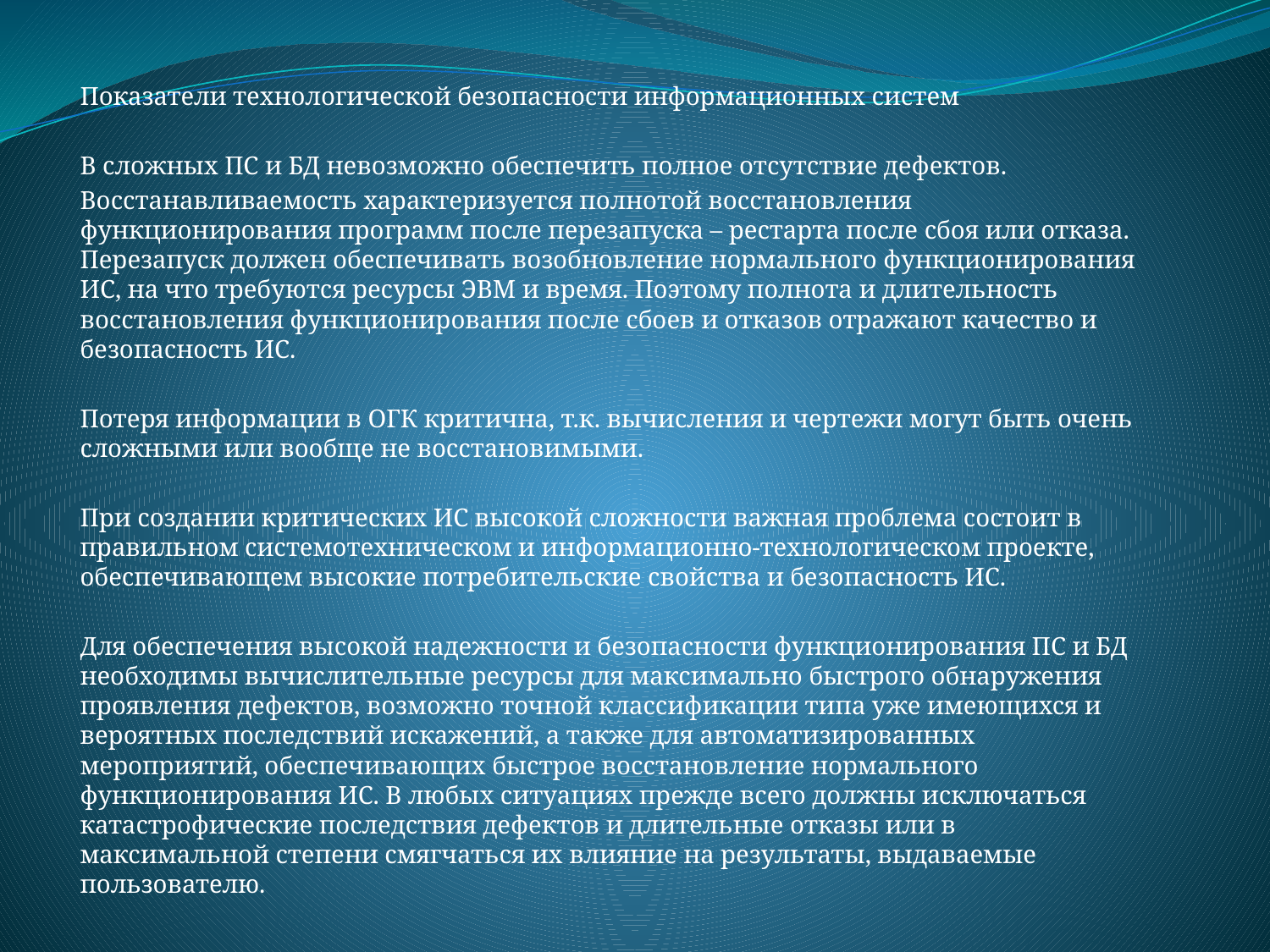

#

Показатели технологической безопасности информационных систем

В сложных ПС и БД невозможно обеспечить полное отсутствие дефектов.
Восстанавливаемость характеризуется полнотой восстановления функционирования программ после перезапуска – рестарта после сбоя или отказа. Перезапуск должен обеспечивать возобновление нормального функционирования ИС, на что требуются ресурсы ЭВМ и время. Поэтому полнота и длительность восстановления функционирования после сбоев и отказов отражают качество и безопасность ИС.

Потеря информации в ОГК критична, т.к. вычисления и чертежи могут быть очень сложными или вообще не восстановимыми.

При создании критических ИС высокой сложности важная проблема состоит в правильном системотехническом и информационно-технологическом проекте, обеспечивающем высокие потребительские свойства и безопасность ИС.

Для обеспечения высокой надежности и безопасности функционирования ПС и БД необходимы вычислительные ресурсы для максимально быстрого обнаружения проявления дефектов, возможно точной классификации типа уже имеющихся и вероятных последствий искажений, а также для автоматизированных мероприятий, обеспечивающих быстрое восстановление нормального функционирования ИС. В любых ситуациях прежде всего должны исключаться катастрофические последствия дефектов и длительные отказы или в максимальной степени смягчаться их влияние на результаты, выдаваемые пользователю.